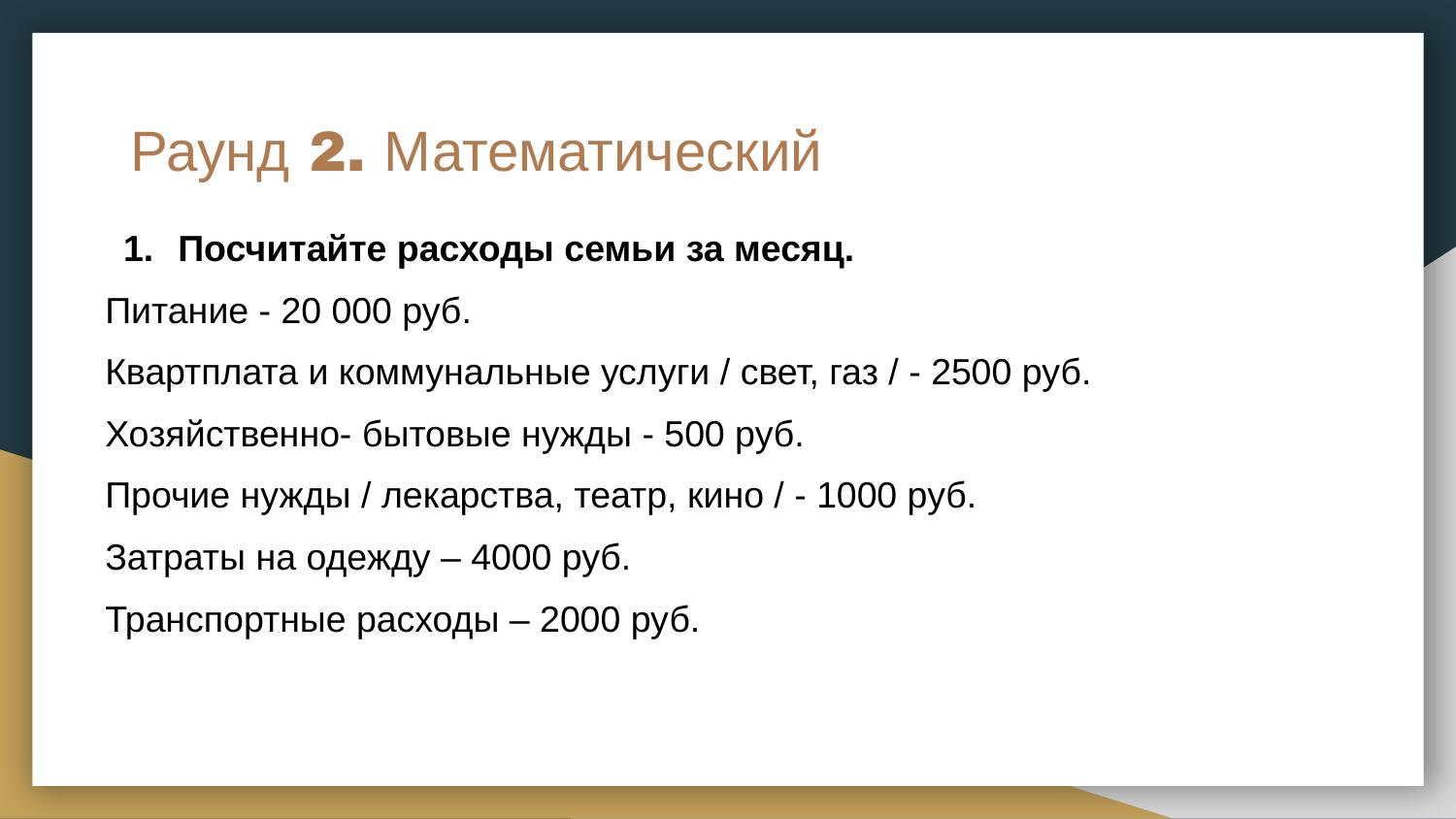

# Раунд 2. Математический
Посчитайте расходы семьи за месяц.
Питание - 20 000 руб.
Квартплата и коммунальные услуги / свет, газ / - 2500 руб.
Хозяйственно- бытовые нужды - 500 руб.
Прочие нужды / лекарства, театр, кино / - 1000 руб.
Затраты на одежду – 4000 руб.
Транспортные расходы – 2000 руб.